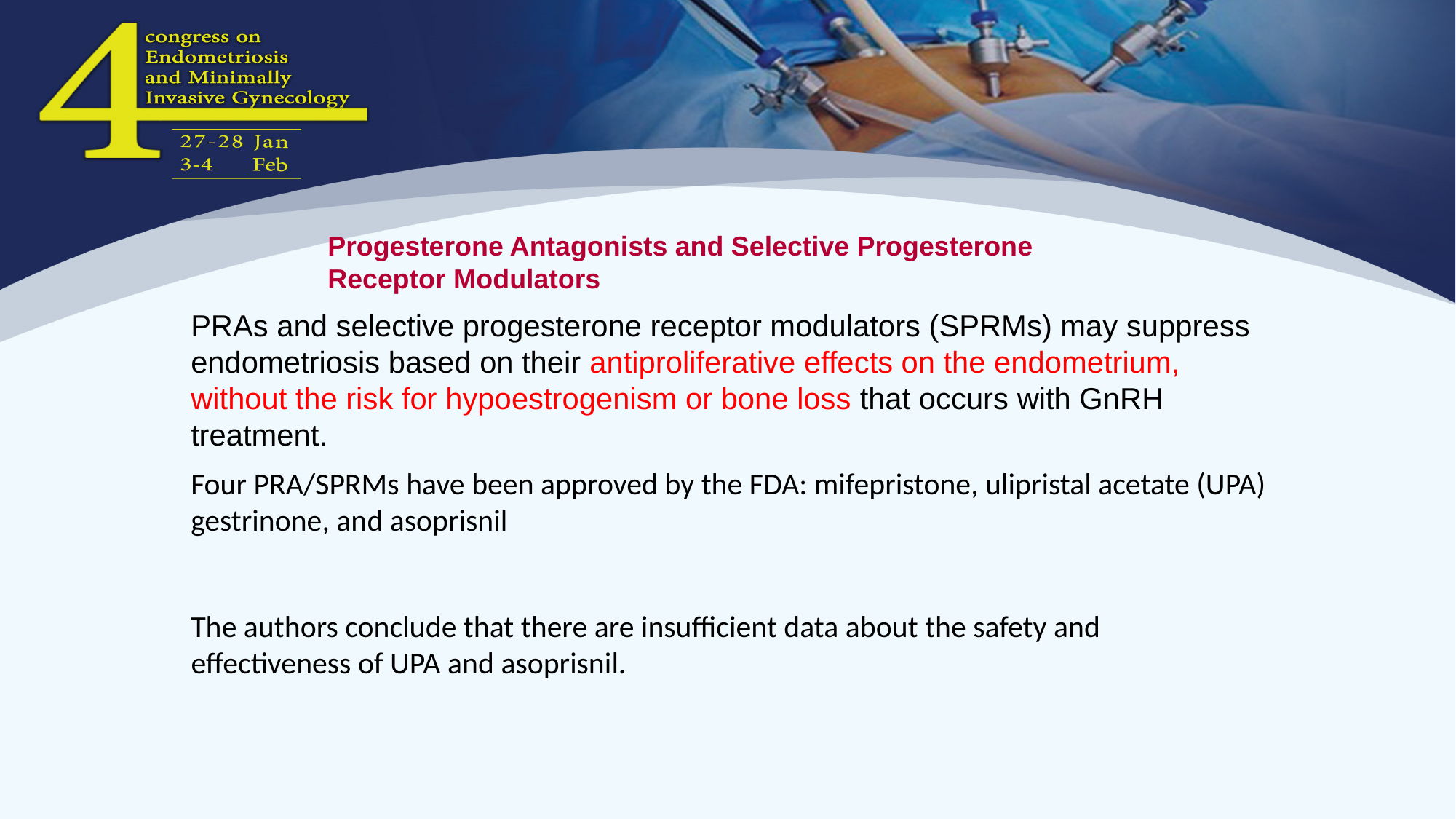

Progesterone Antagonists and Selective Progesterone Receptor Modulators
PRAs and selective progesterone receptor modulators (SPRMs) may suppress endometriosis based on their antiproliferative effects on the endometrium, without the risk for hypoestrogenism or bone loss that occurs with GnRH treatment.
Four PRA/SPRMs have been approved by the FDA: mifepristone, ulipristal acetate (UPA) gestrinone, and asoprisnil
The authors conclude that there are insufficient data about the safety and effectiveness of UPA and asoprisnil.